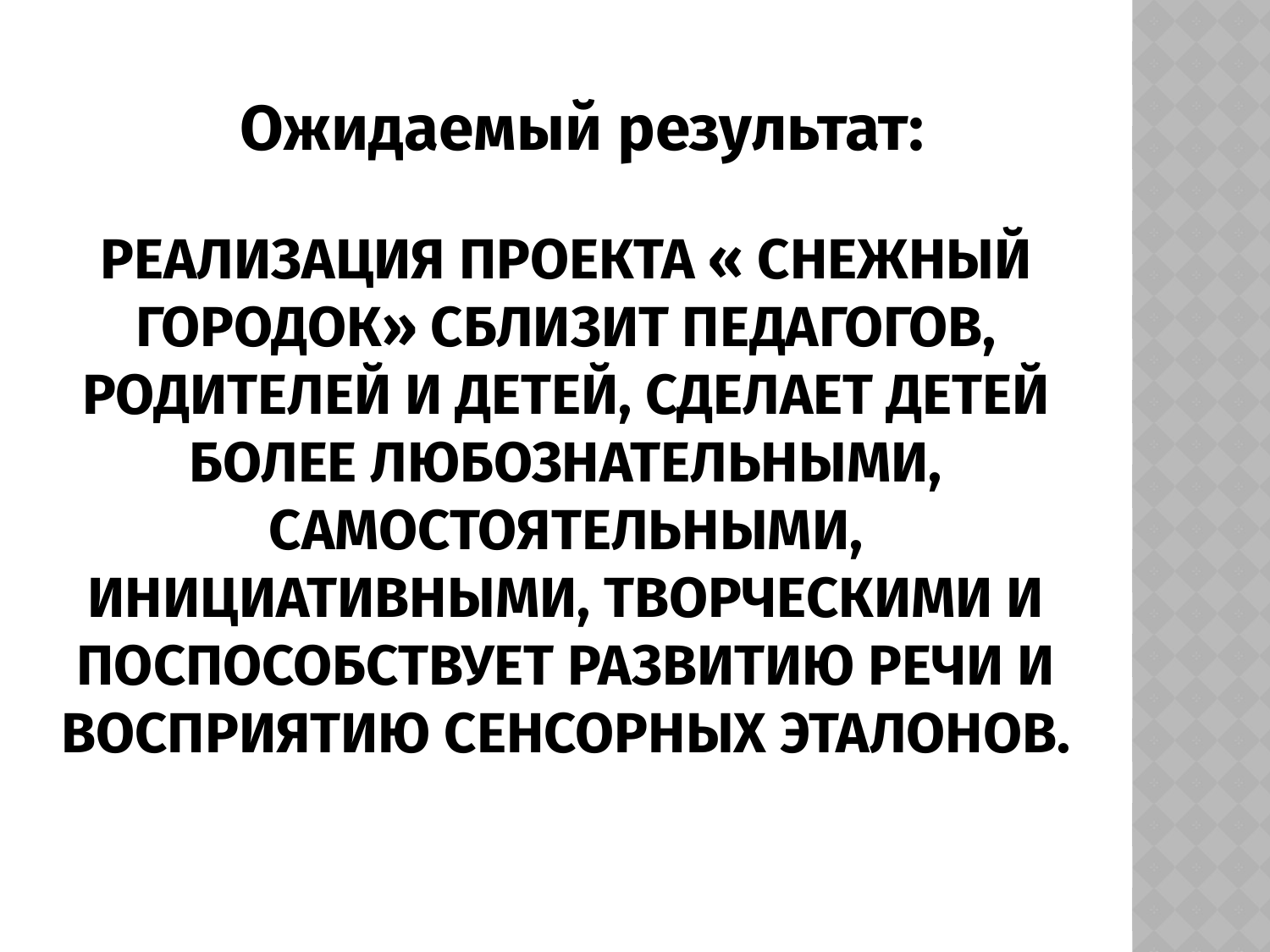

Ожидаемый результат:
# реализация проекта « Снежный городок» сблизит педагогов, родителей и детей, сделает детей более любознательными, самостоятельными, инициативными, творческими и поспособствует развитию речи и восприятию сенсорных эталонов.